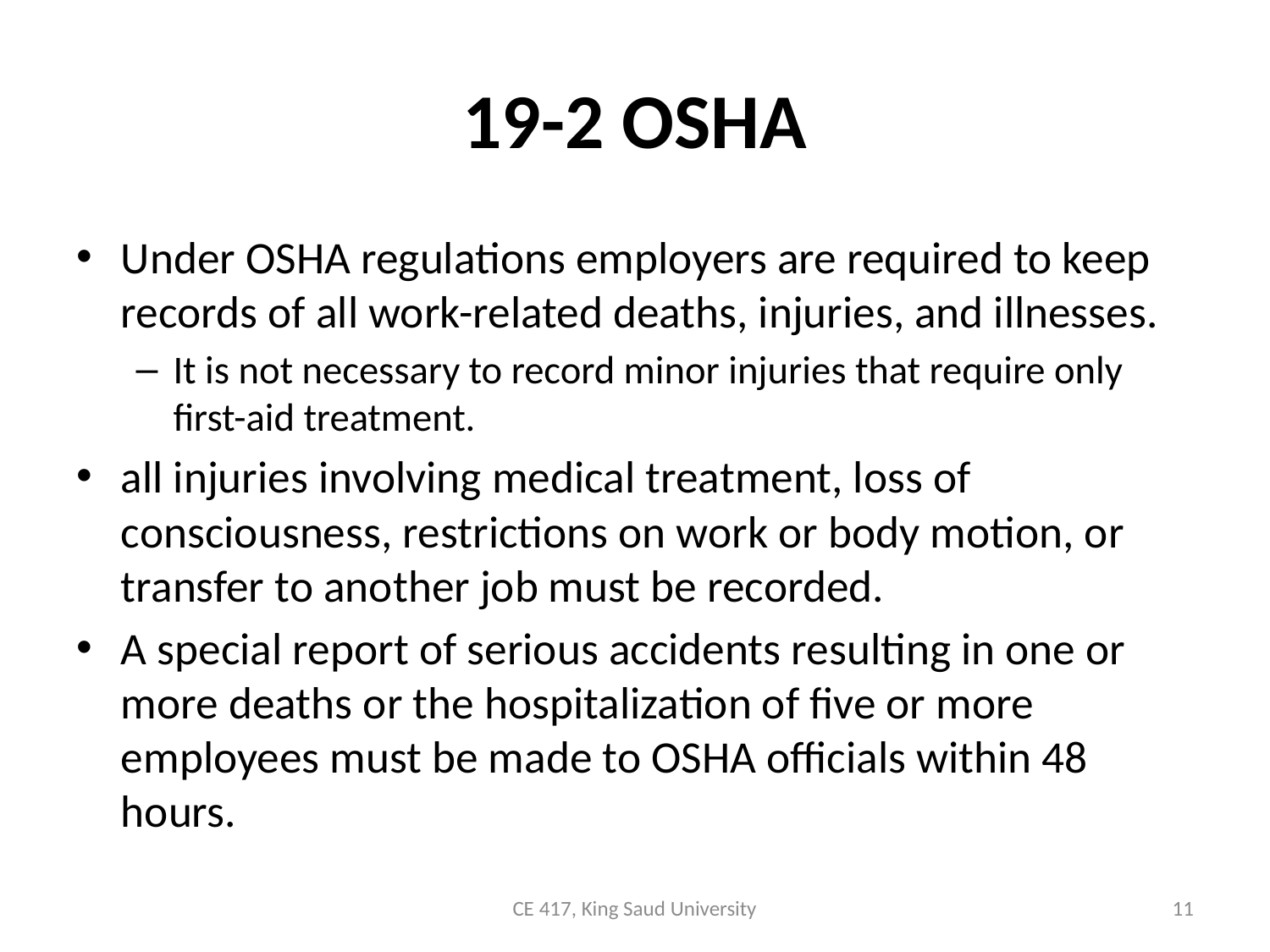

# 19-2 OSHA
Under OSHA regulations employers are required to keep records of all work-related deaths, injuries, and illnesses.
It is not necessary to record minor injuries that require only first-aid treatment.
all injuries involving medical treatment, loss of consciousness, restrictions on work or body motion, or transfer to another job must be recorded.
A special report of serious accidents resulting in one or more deaths or the hospitalization of five or more employees must be made to OSHA officials within 48 hours.
CE 417, King Saud University
11